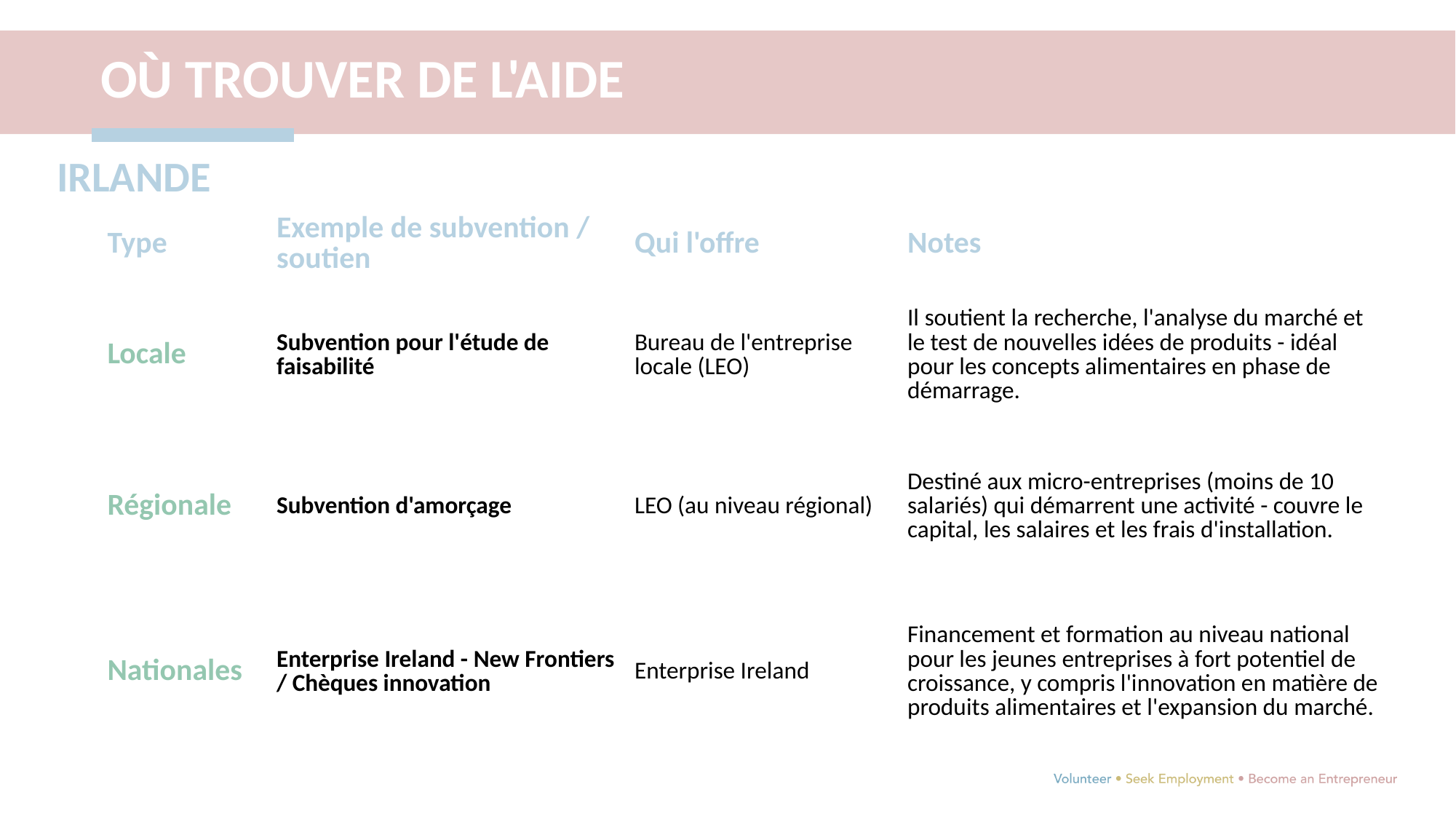

OÙ TROUVER DE L'AIDE
IRLANDE

| Type | Exemple de subvention / soutien | Qui l'offre | Notes |
| --- | --- | --- | --- |
| Locale | Subvention pour l'étude de faisabilité | Bureau de l'entreprise locale (LEO) | Il soutient la recherche, l'analyse du marché et le test de nouvelles idées de produits - idéal pour les concepts alimentaires en phase de démarrage. |
| Régionale | Subvention d'amorçage | LEO (au niveau régional) | Destiné aux micro-entreprises (moins de 10 salariés) qui démarrent une activité - couvre le capital, les salaires et les frais d'installation. |
| Nationales | Enterprise Ireland - New Frontiers / Chèques innovation | Enterprise Ireland | Financement et formation au niveau national pour les jeunes entreprises à fort potentiel de croissance, y compris l'innovation en matière de produits alimentaires et l'expansion du marché. |